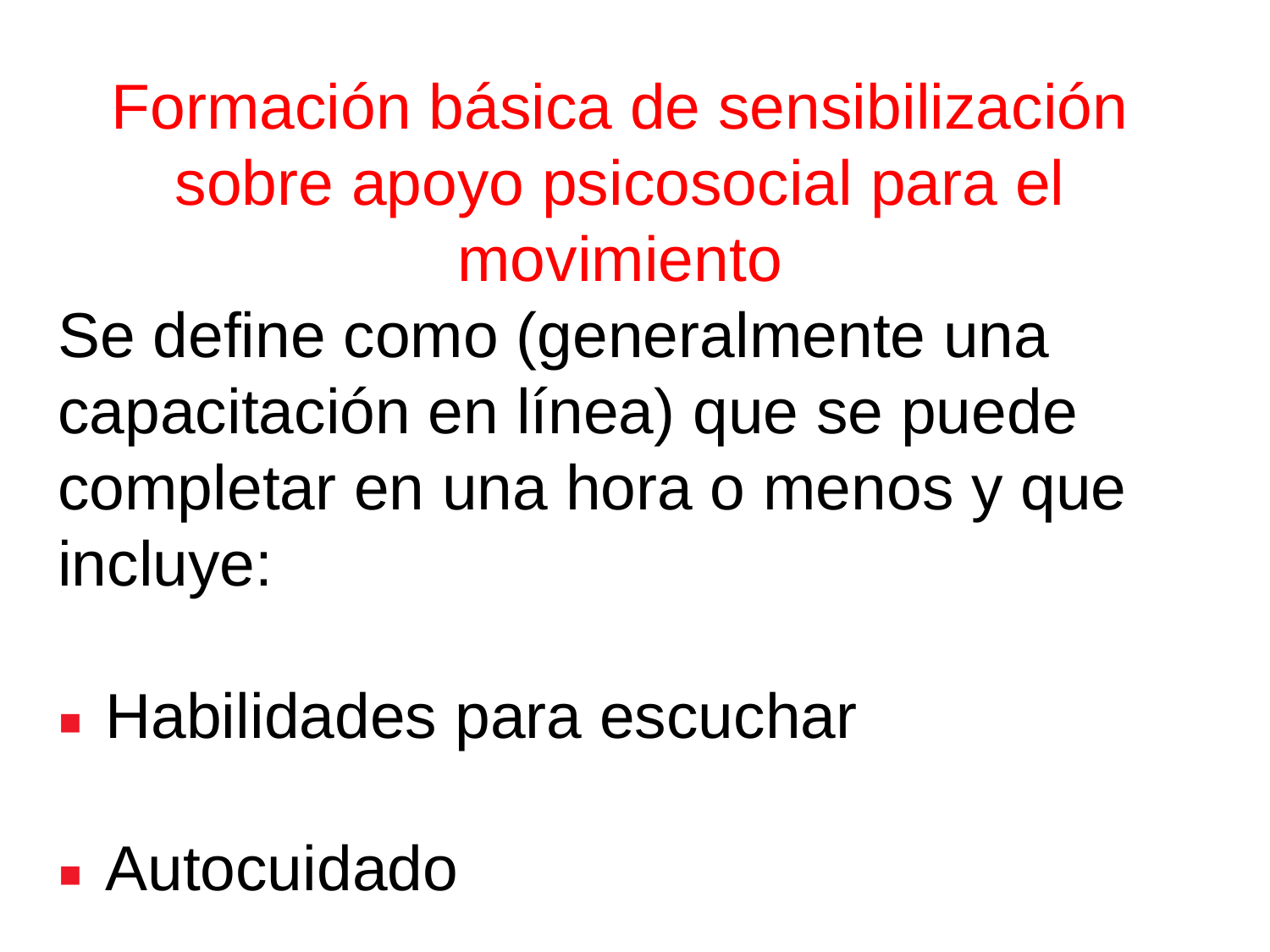

Formación básica de sensibilización sobre apoyo psicosocial para el movimiento
Se define como (generalmente una capacitación en línea) que se puede completar en una hora o menos y que incluye:

Habilidades para escuchar

Autocuidado